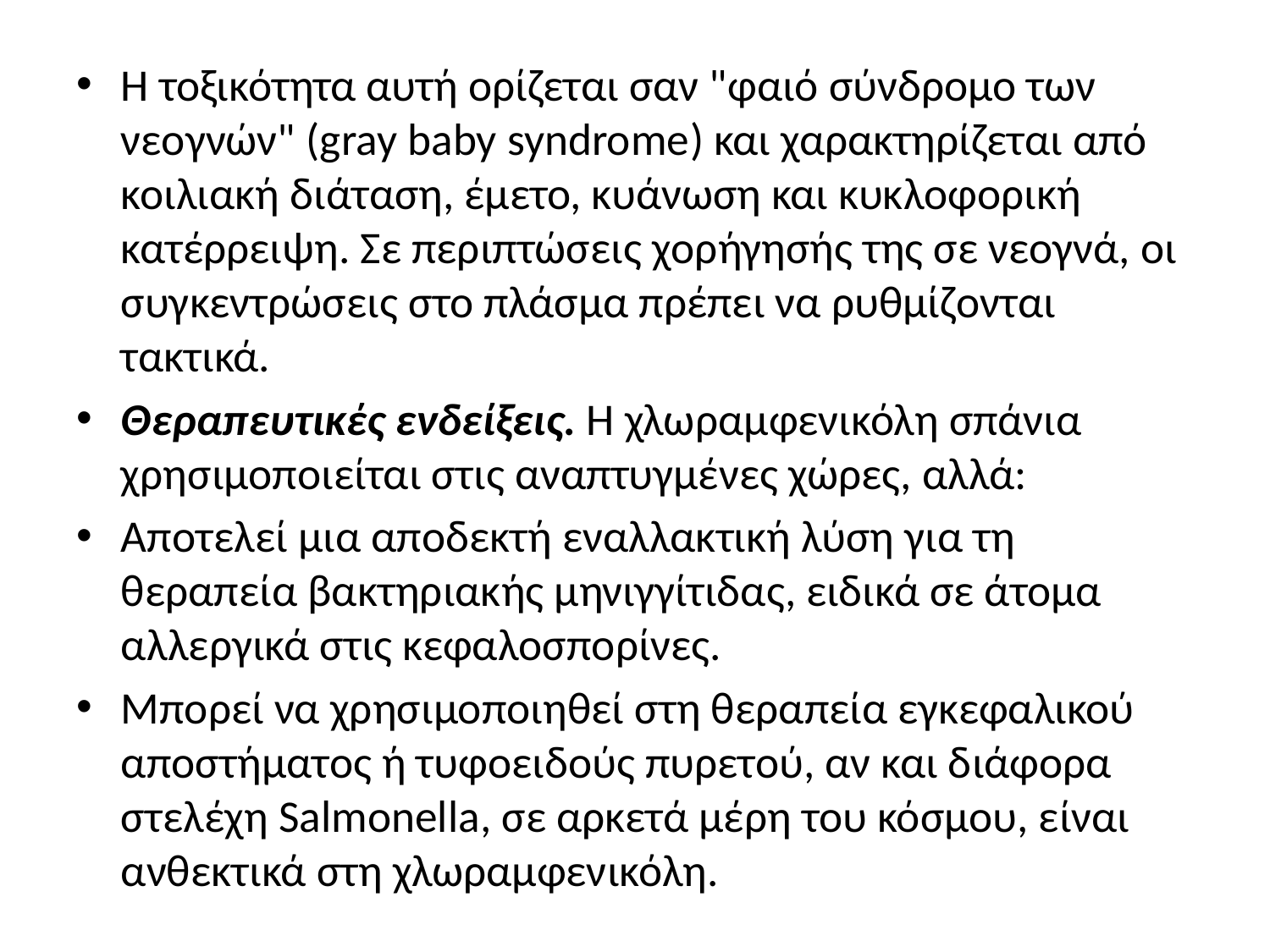

Η τοξικότητα αυτή ορίζεται σαν "φαιό σύνδρομο των νεογνών" (gray baby syndrome) και χαρακτηρίζεται από κοιλιακή διάταση, έμετο, κυάνωση και κυκλοφορική κατέρρειψη. Σε περιπτώσεις χορήγησής της σε νεογνά, οι συγκεντρώσεις στο πλάσμα πρέπει να ρυθμίζονται τακτικά.
Θεραπευτικές ενδείξεις. Η χλωραμφενικόλη σπάνια χρησιμοποιείται στις αναπτυγμένες χώρες, αλλά:
Αποτελεί μια αποδεκτή εναλλακτική λύση για τη θεραπεία βακτηριακής μηνιγγίτιδας, ειδικά σε άτομα αλλεργικά στις κεφαλοσπορίνες.
Μπορεί να χρησιμοποιηθεί στη θεραπεία εγκεφαλικού αποστή­ματος ή τυφοειδούς πυρετού, αν και διάφορα στελέχη Salmonella, σε αρκετά μέρη του κόσμου, είναι ανθεκτικά στη χλωραμφενικόλη.